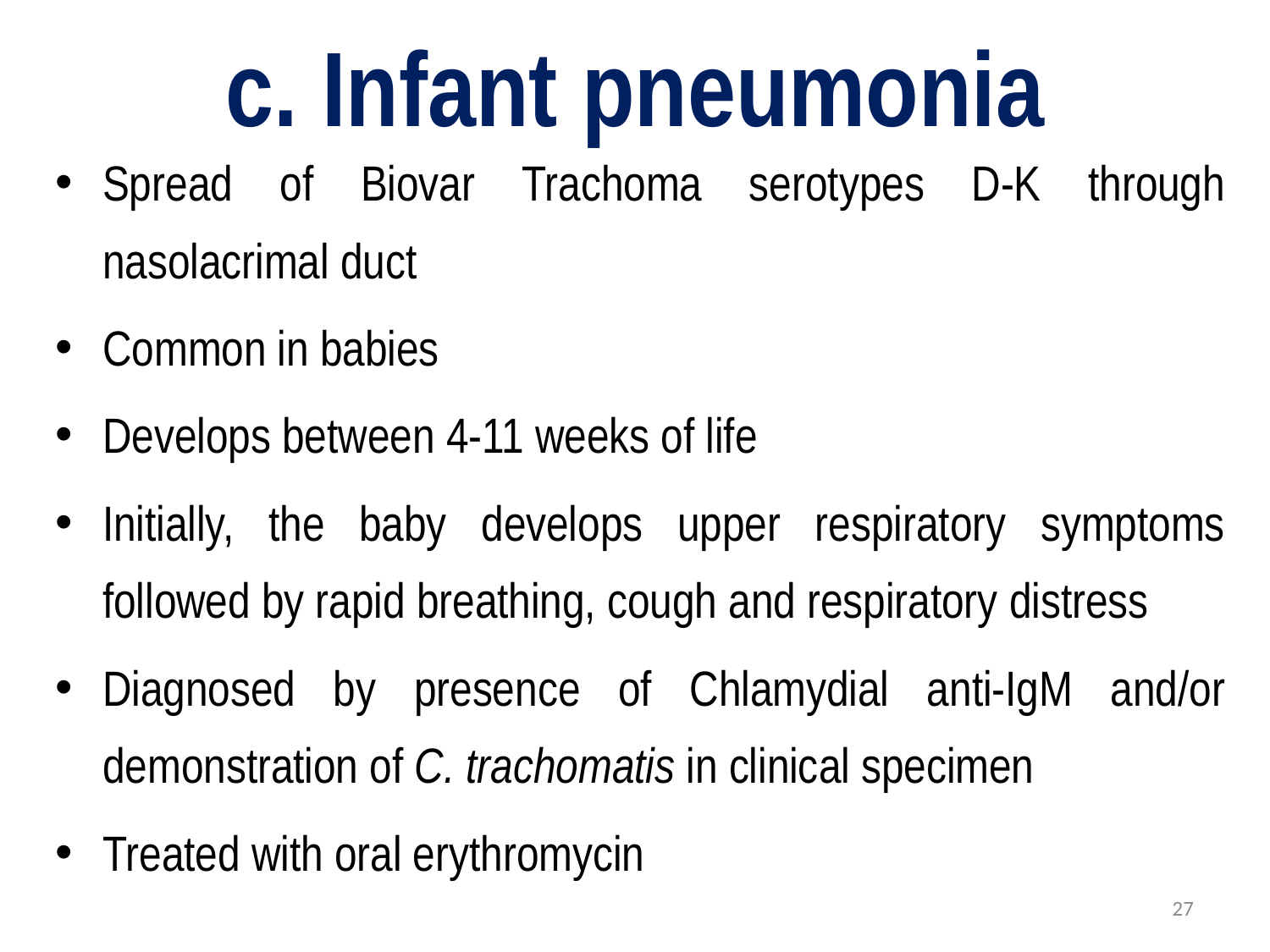

# c. Infant pneumonia
Spread of Biovar Trachoma serotypes D-K through nasolacrimal duct
Common in babies
Develops between 4-11 weeks of life
Initially, the baby develops upper respiratory symptoms followed by rapid breathing, cough and respiratory distress
Diagnosed by presence of Chlamydial anti-IgM and/or demonstration of C. trachomatis in clinical specimen
Treated with oral erythromycin

27